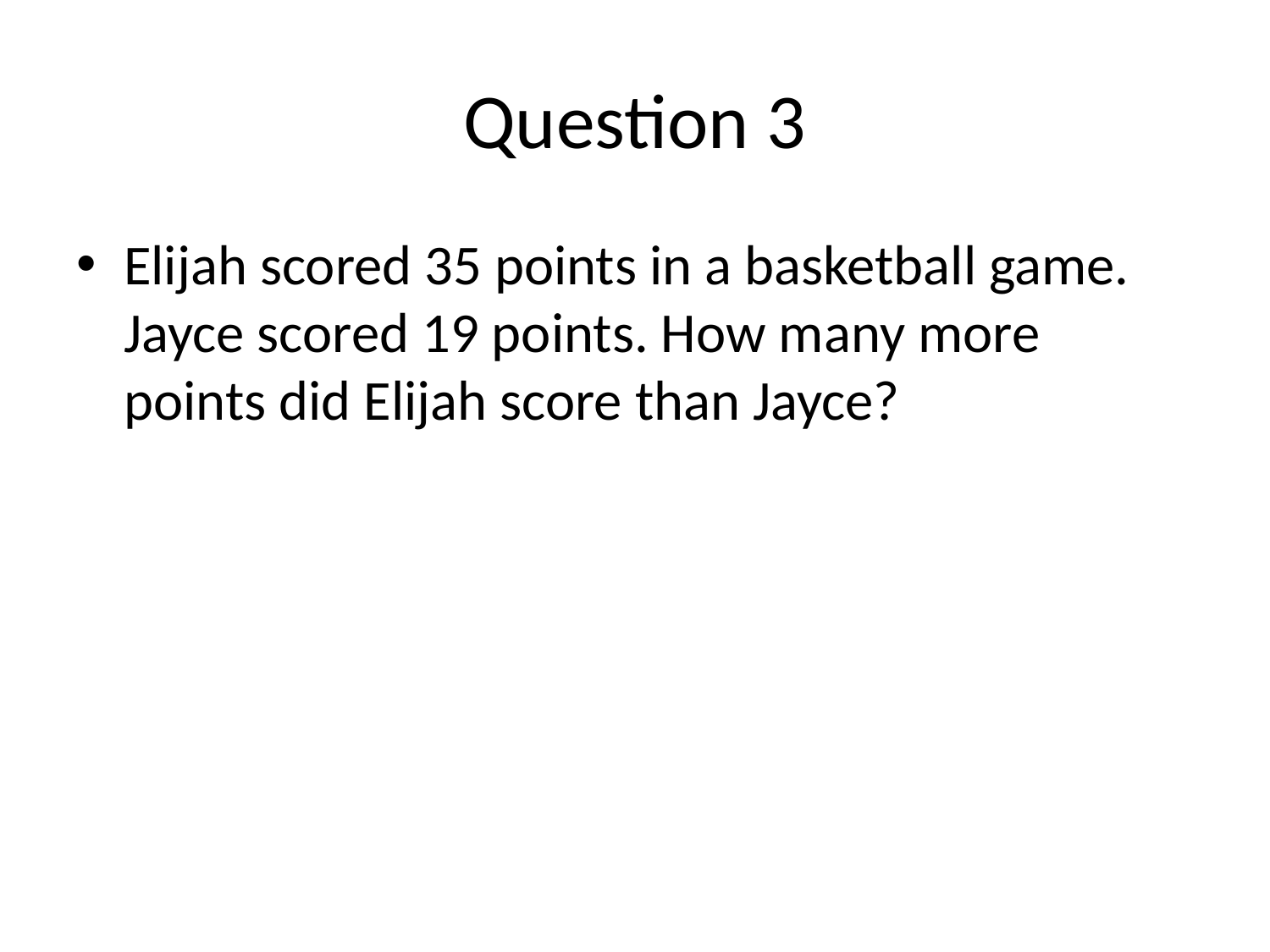

# Question 3
Elijah scored 35 points in a basketball game. Jayce scored 19 points. How many more points did Elijah score than Jayce?